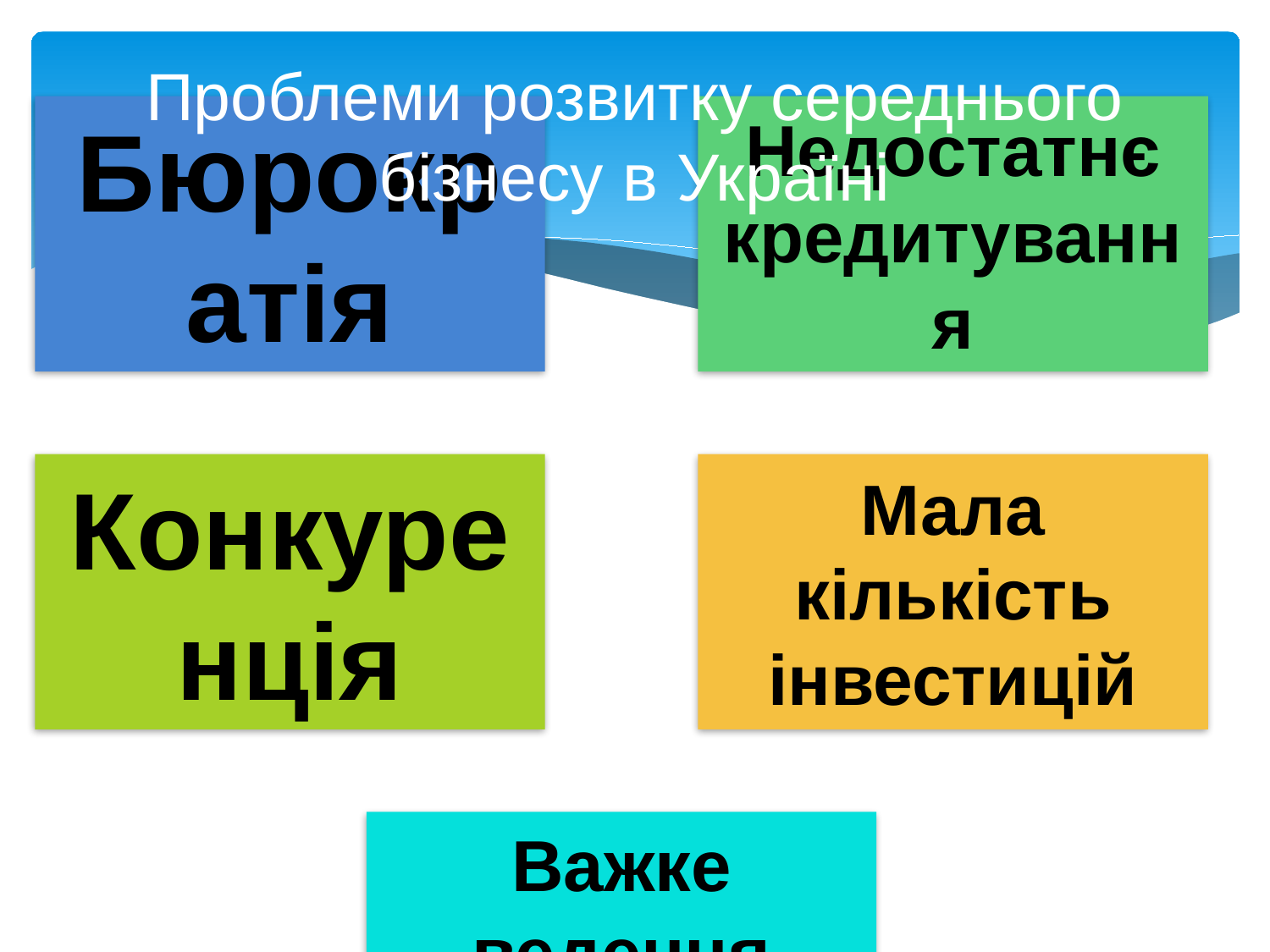

# Проблеми розвитку середнього бізнесу в Україні
Бюрократія
Конкуренція
Мала кількість інвестицій